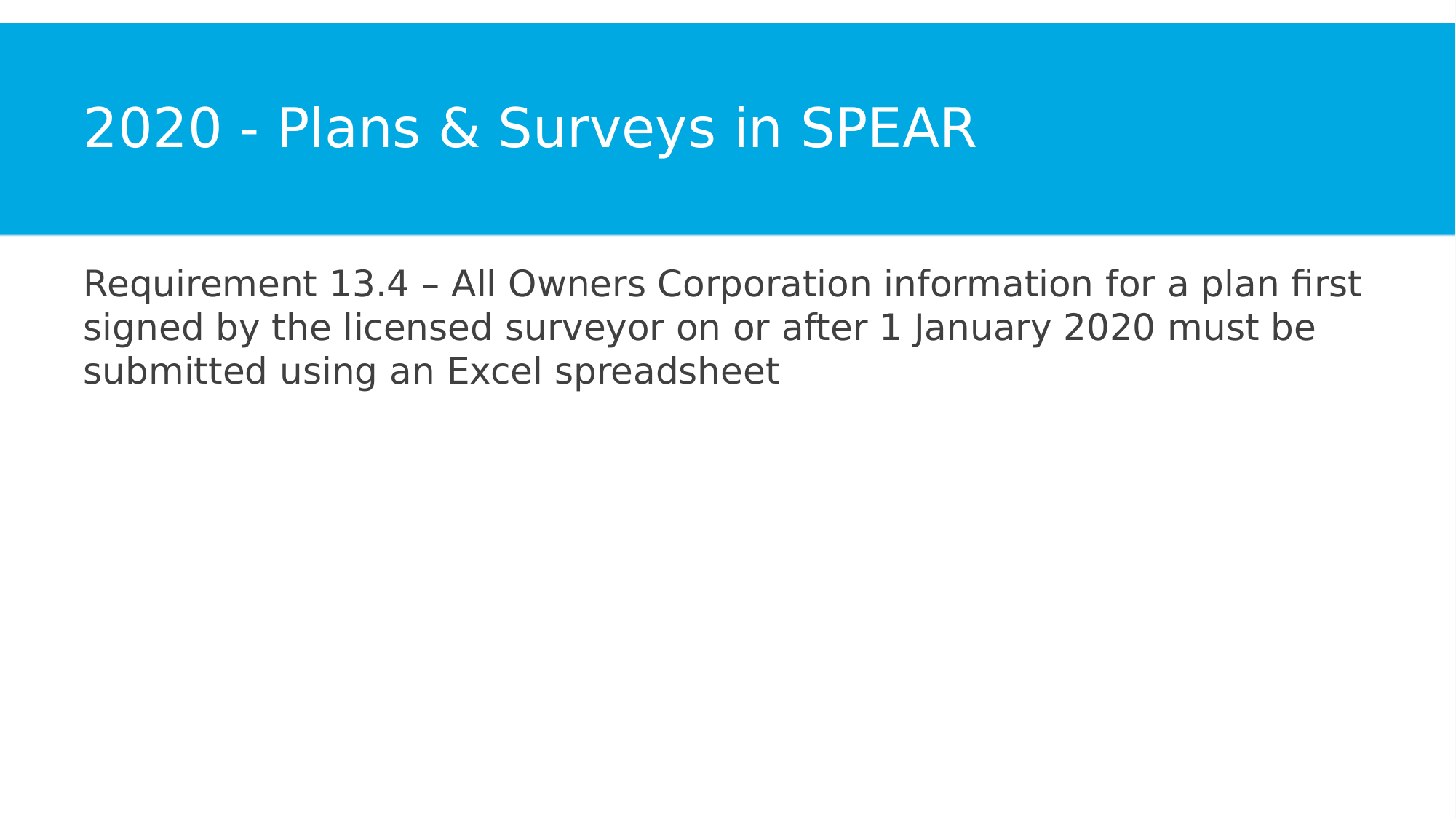

# 2020 - Plans & Surveys in SPEAR
Requirement 13.4 – All Owners Corporation information for a plan first signed by the licensed surveyor on or after 1 January 2020 must be submitted using an Excel spreadsheet